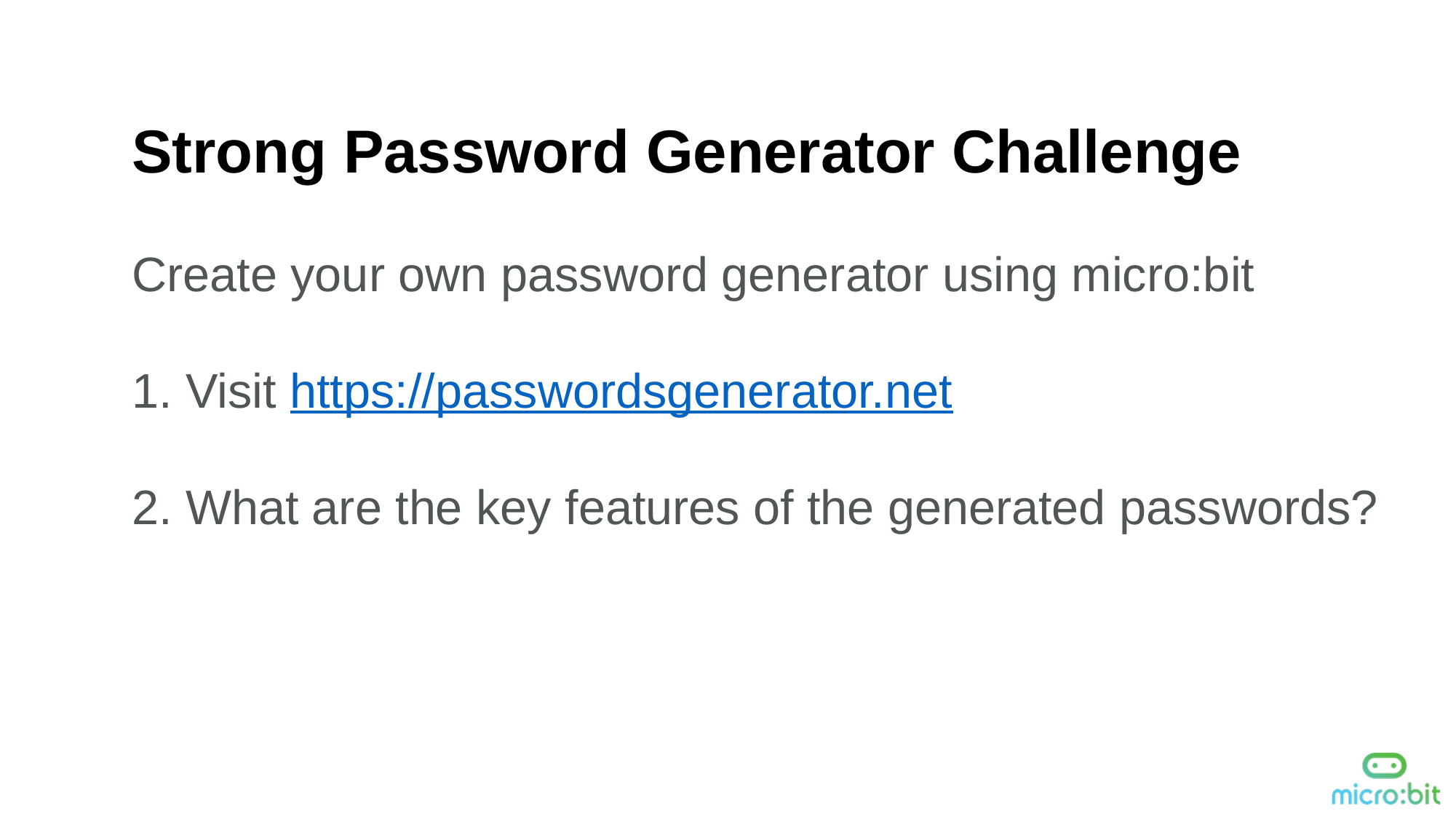

Strong Password Generator Challenge

Create your own password generator using micro:bit

1. Visit https://passwordsgenerator.net

2. What are the key features of the generated passwords?